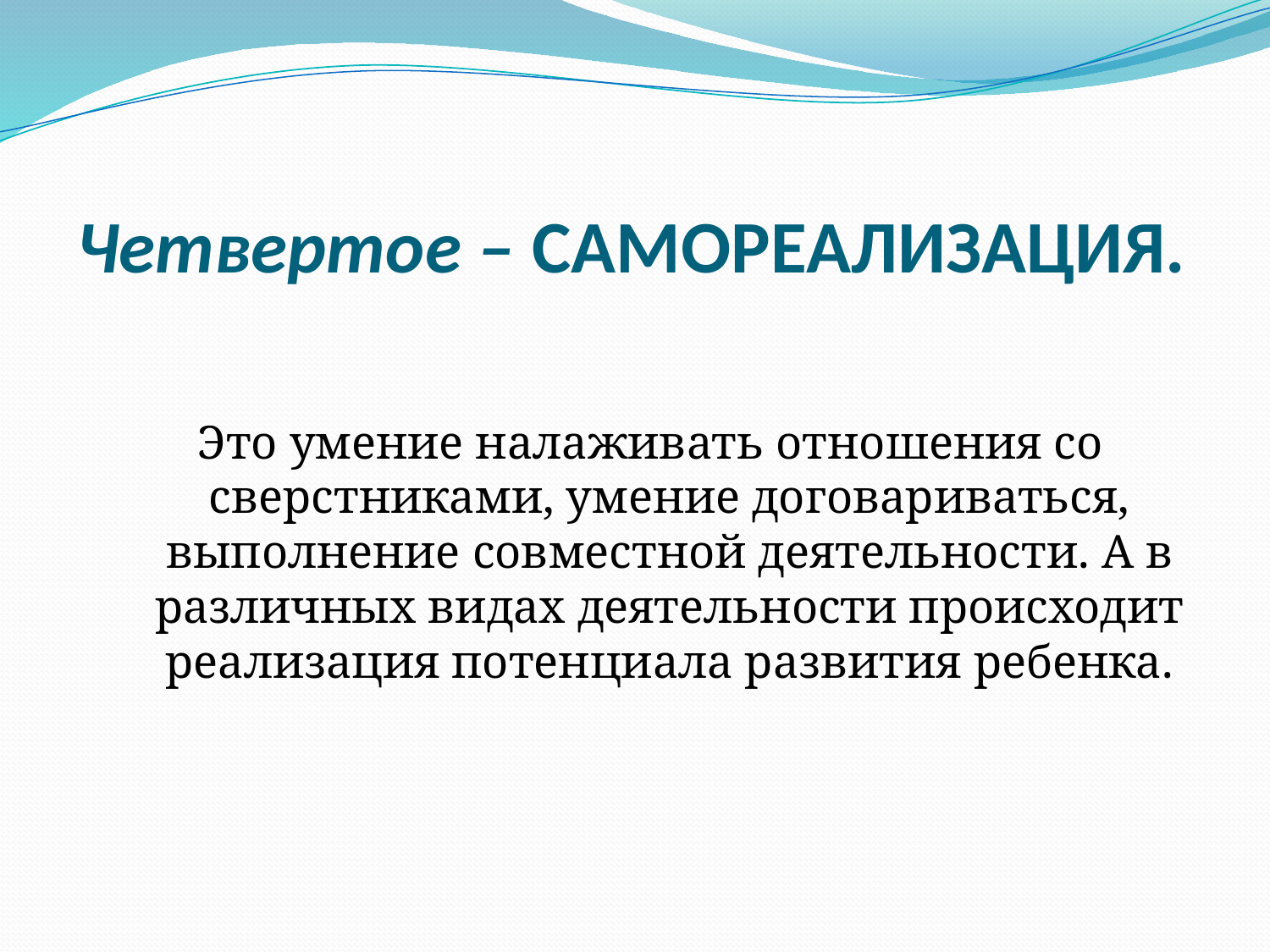

# Четвертое – САМОРЕАЛИЗАЦИЯ.
Это умение налаживать отношения со сверстниками, умение договариваться, выполнение совместной деятельности. А в различных видах деятельности происходит реализация потенциала развития ребенка.